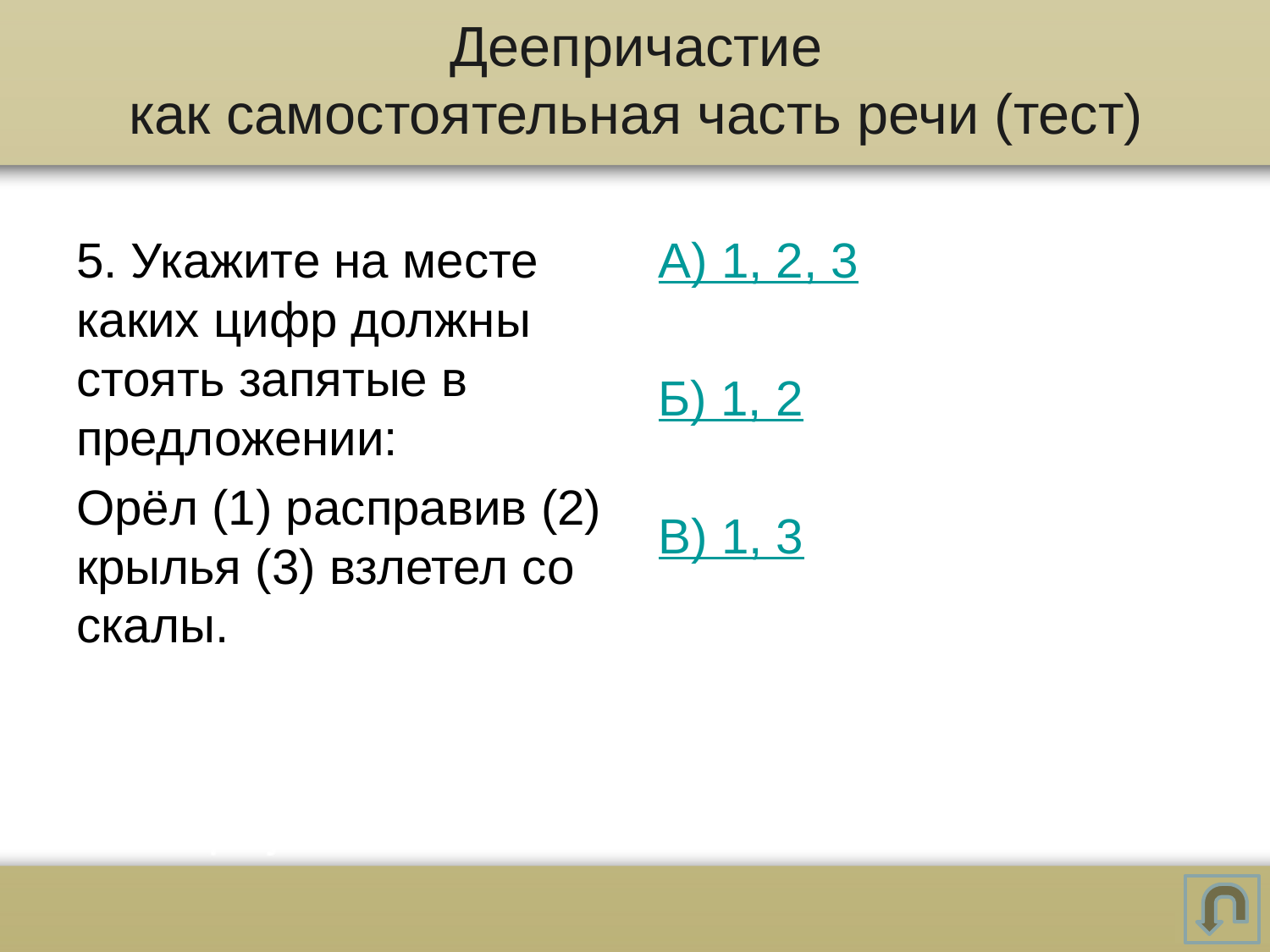

# Деепричастие как самостоятельная часть речи (тест)
5. Укажите на месте каких цифр должны стоять запятые в предложении:
Орёл (1) расправив (2) крылья (3) взлетел со скалы.
А) 1, 2, 3

Б) 1, 2

В) 1, 3